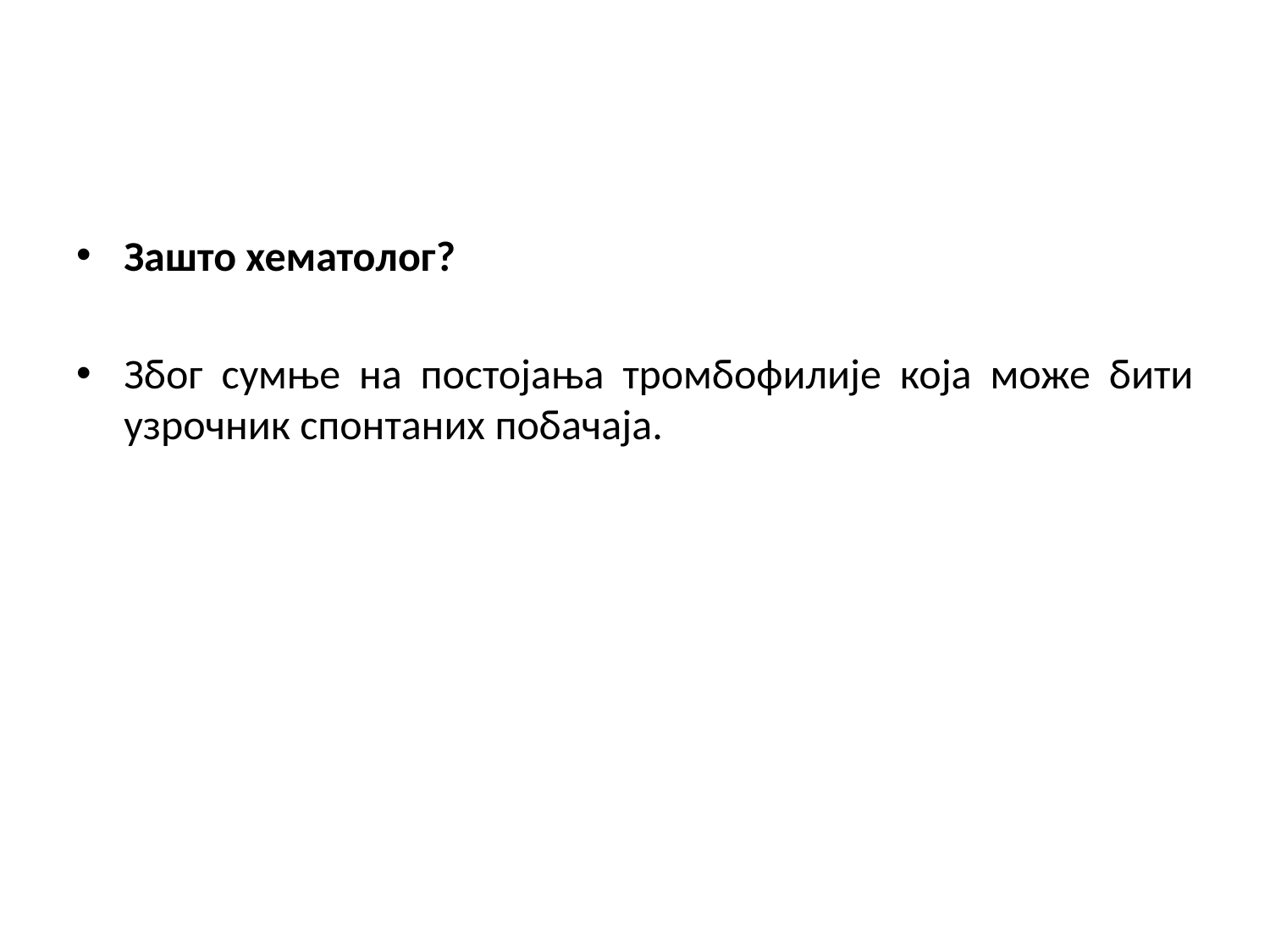

#
Зашто хематолог?

Због сумње на постојања тромбофилије која може бити узрочник спонтаних побачаја.